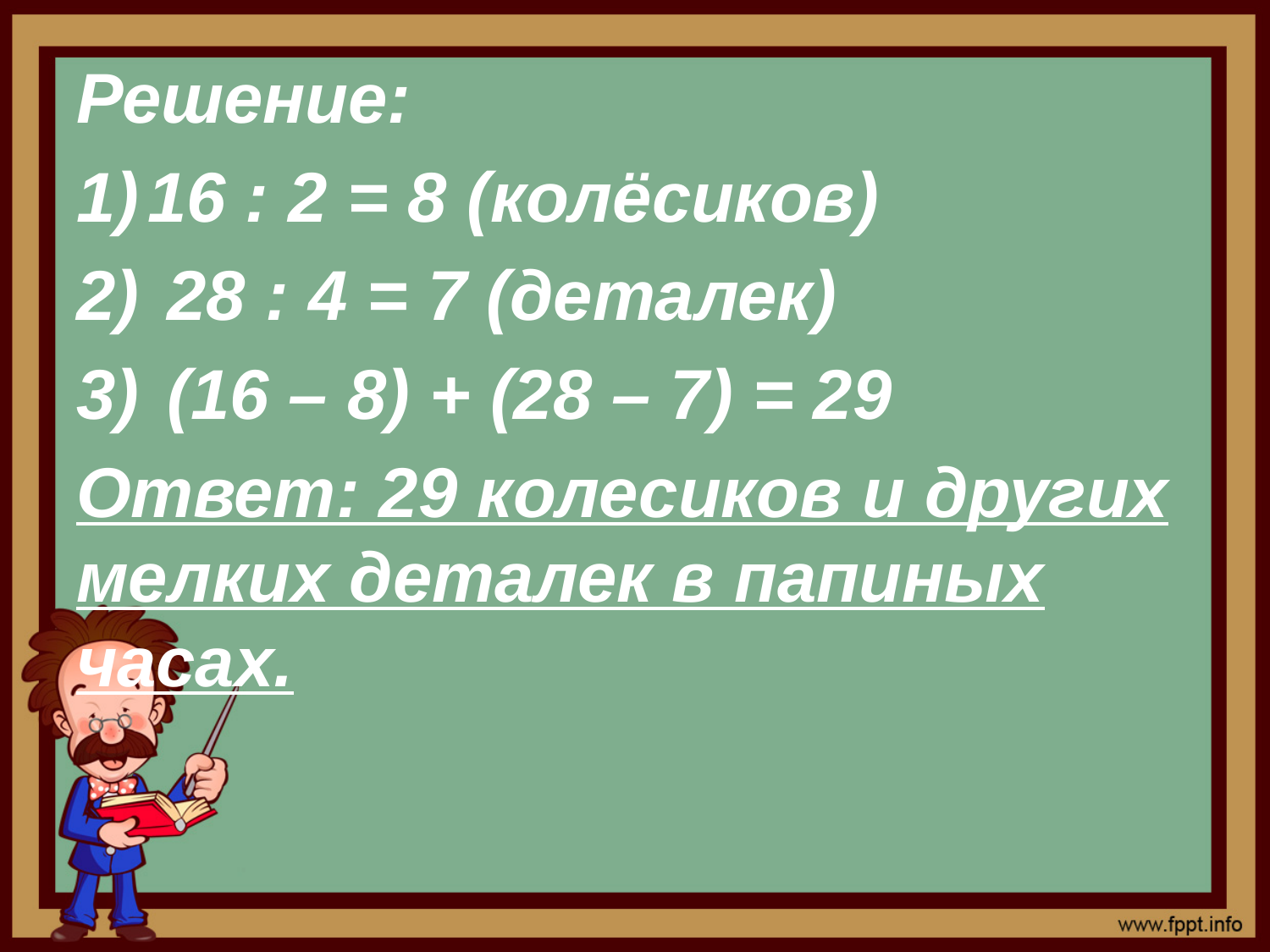

#
Решение:
16 : 2 = 8 (колёсиков)
 28 : 4 = 7 (деталек)
 (16 – 8) + (28 – 7) = 29
Ответ: 29 колесиков и других мелких деталек в папиных часах.